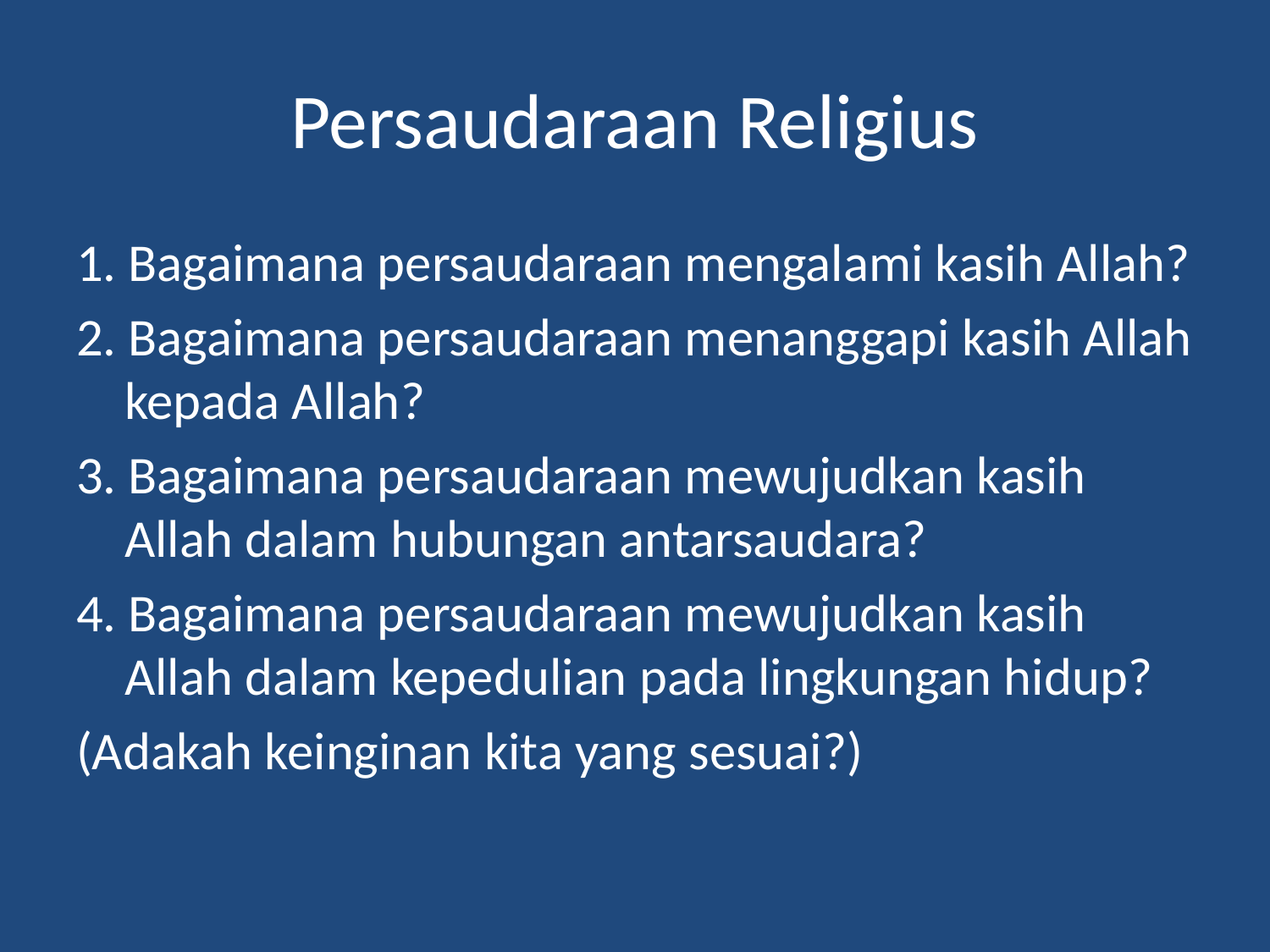

# Persaudaraan Religius
1. Bagaimana persaudaraan mengalami kasih Allah?
2. Bagaimana persaudaraan menanggapi kasih Allah kepada Allah?
3. Bagaimana persaudaraan mewujudkan kasih Allah dalam hubungan antarsaudara?
4. Bagaimana persaudaraan mewujudkan kasih Allah dalam kepedulian pada lingkungan hidup?
(Adakah keinginan kita yang sesuai?)